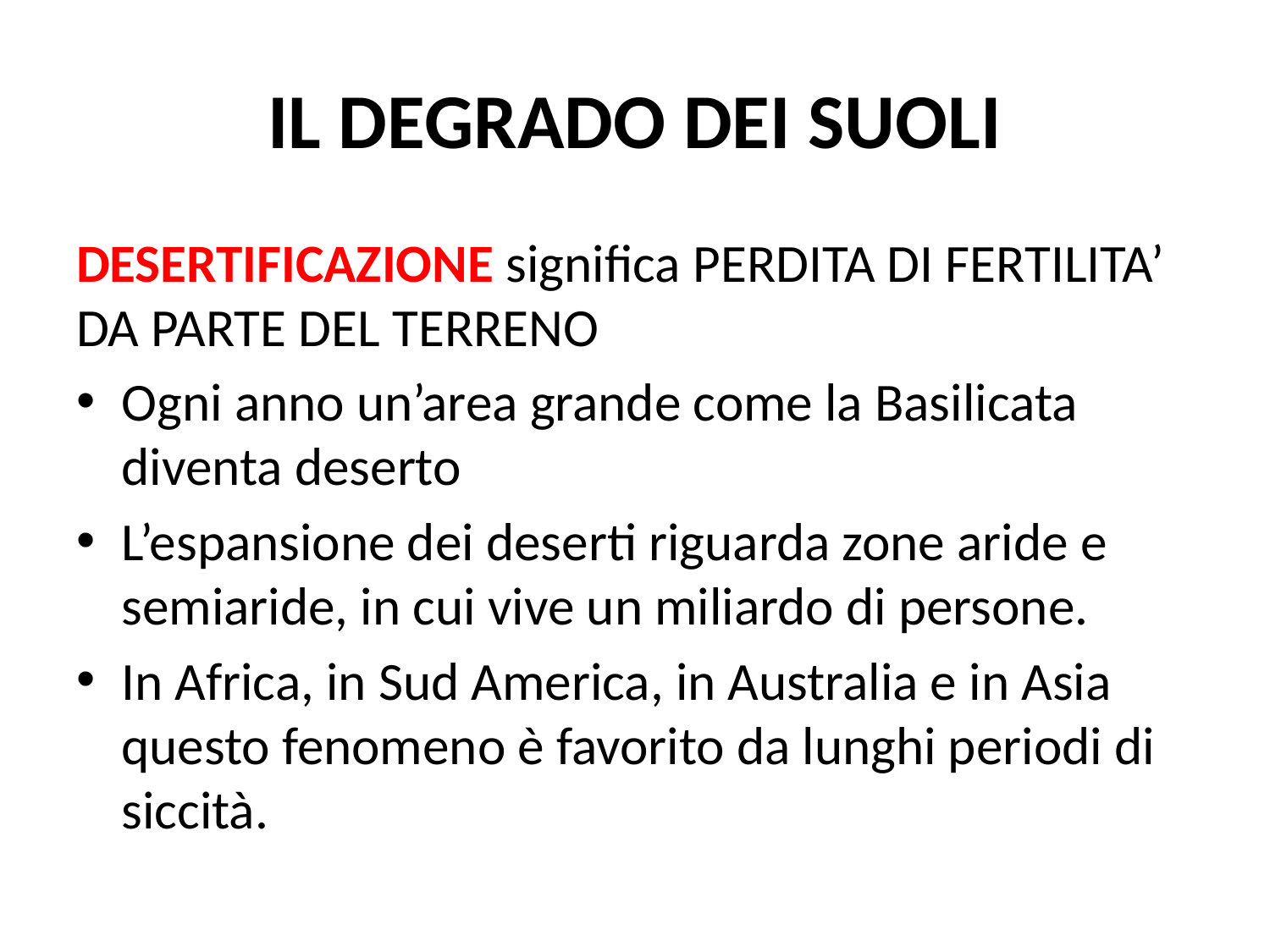

# IL DEGRADO DEI SUOLI
DESERTIFICAZIONE significa PERDITA DI FERTILITA’ DA PARTE DEL TERRENO
Ogni anno un’area grande come la Basilicata diventa deserto
L’espansione dei deserti riguarda zone aride e semiaride, in cui vive un miliardo di persone.
In Africa, in Sud America, in Australia e in Asia questo fenomeno è favorito da lunghi periodi di siccità.